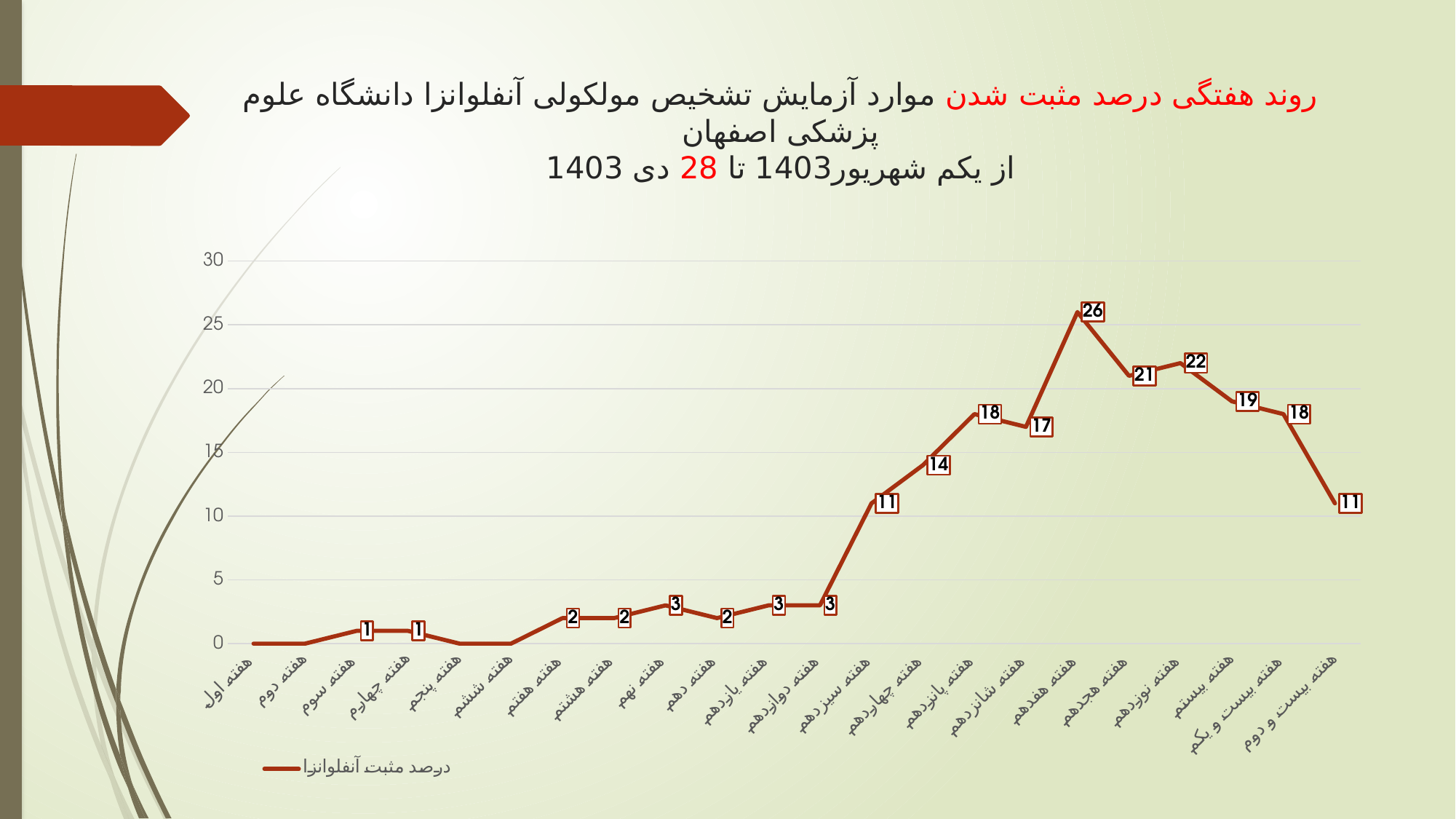

# روند هفتگی درصد مثبت شدن موارد آزمایش تشخیص مولکولی آنفلوانزا دانشگاه علوم پزشکی اصفهان از یکم شهریور1403 تا 28 دی 1403

### Chart

| Category | درصد مثبت آنفلوانزا |
|---|---|
| هفته اول  | 0.0 |
| هفته دوم | 0.0 |
| هفته سوم  | 1.0 |
| هفته چهارم | 1.0 |
| هفته پنجم | 0.0 |
| هفته ششم | 0.0 |
| هفته هفتم  | 2.0 |
| هفته هشتم  | 2.0 |
| هفته نهم  | 3.0 |
| هفته دهم  | 2.0 |
| هفته یازدهم  | 3.0 |
| هفته دوازدهم  | 3.0 |
| هفته سیزدهم  | 11.0 |
| هفته چهاردهم  | 14.0 |
| هفته پانزدهم  | 18.0 |
| هفته شانزدهم  | 17.0 |
| هفته هفدهم  | 26.0 |
| هفته هجدهم  | 21.0 |
| هفته نوزدهم  | 22.0 |
| هفته بیستم | 19.0 |
| هفته بیست و یکم  | 18.0 |
| هفته بیست و دوم | 11.0 |